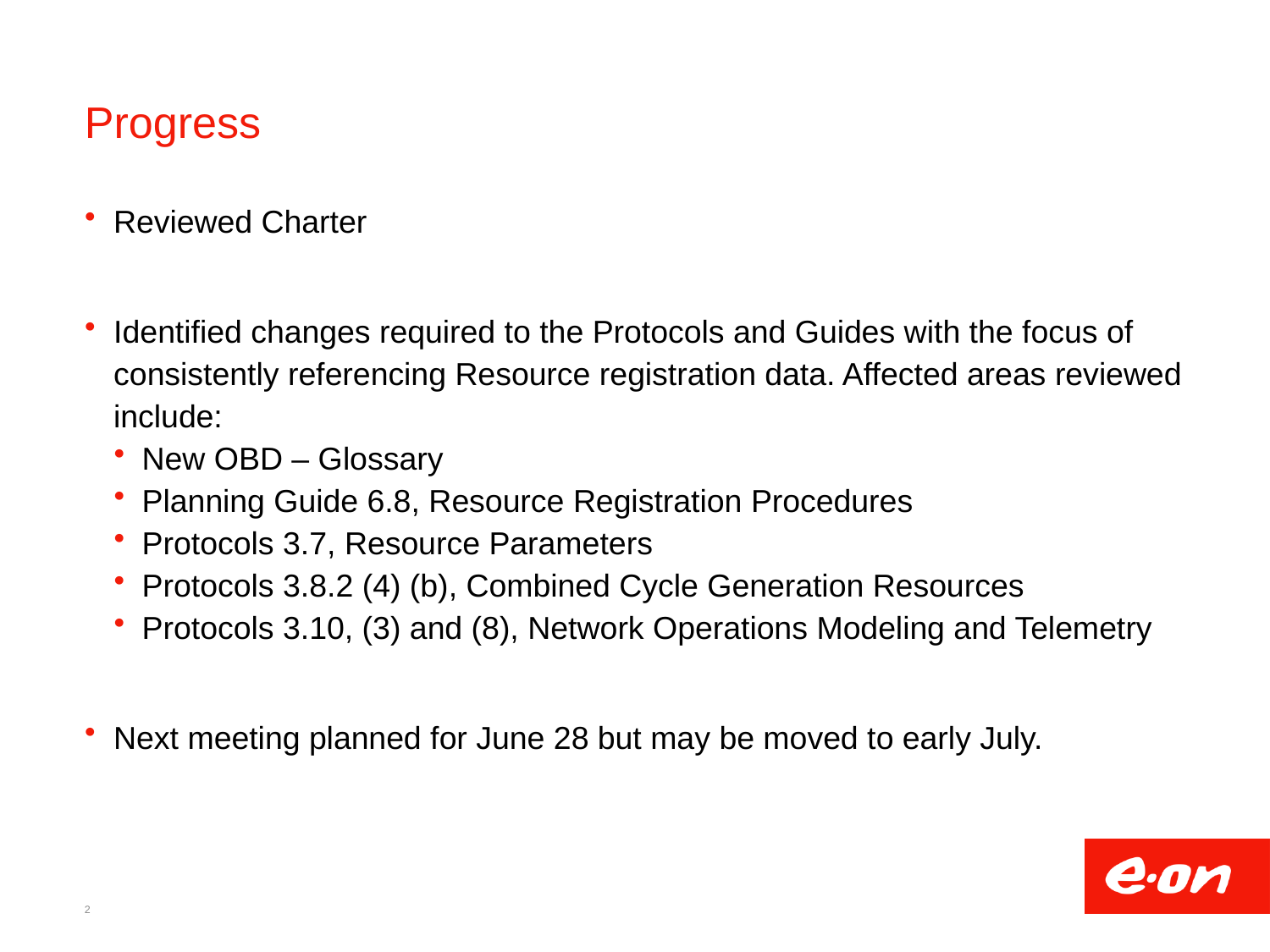

# Progress
Reviewed Charter

Identified changes required to the Protocols and Guides with the focus of consistently referencing Resource registration data. Affected areas reviewed include:
New OBD – Glossary
Planning Guide 6.8, Resource Registration Procedures
Protocols 3.7, Resource Parameters
Protocols 3.8.2 (4) (b), Combined Cycle Generation Resources
Protocols 3.10, (3) and (8), Network Operations Modeling and Telemetry

Next meeting planned for June 28 but may be moved to early July.
2